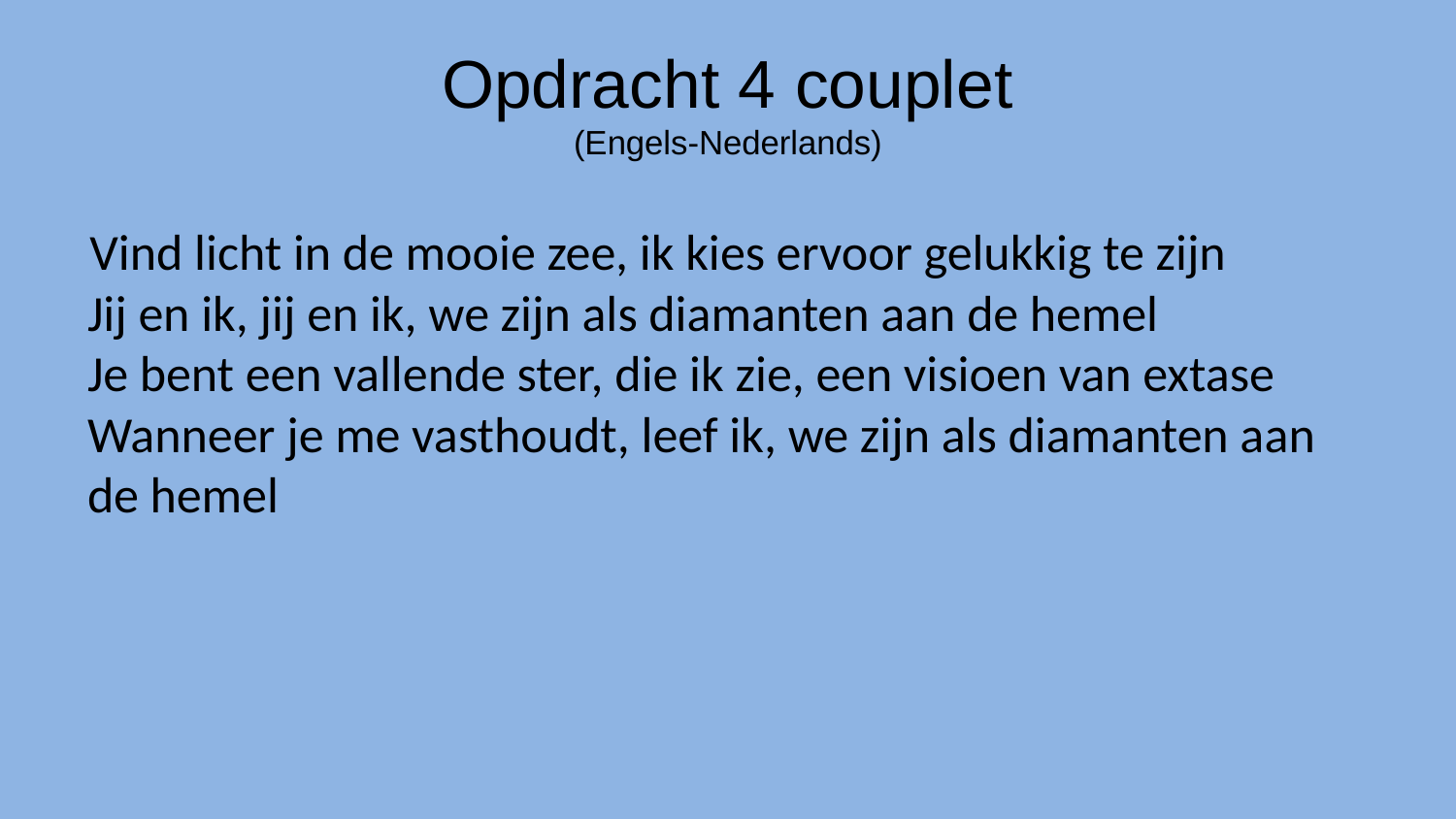

# Opdracht 4 couplet (Engels-Nederlands)
Vind licht in de mooie zee, ik kies ervoor gelukkig te zijn
Jij en ik, jij en ik, we zijn als diamanten aan de hemel
Je bent een vallende ster, die ik zie, een visioen van extase
Wanneer je me vasthoudt, leef ik, we zijn als diamanten aan de hemel